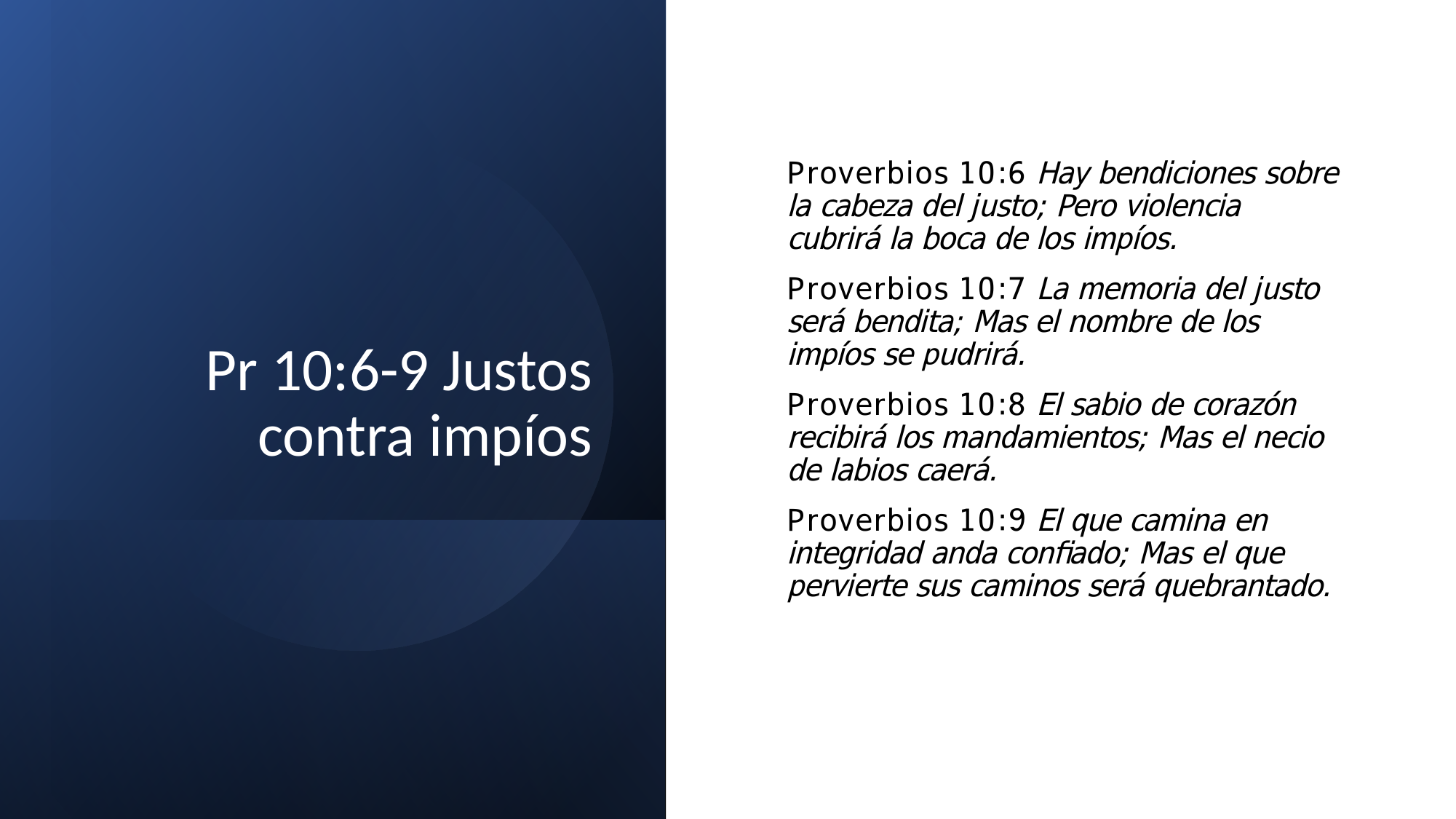

# Pr 10:6-9 Justos contra impíos

Proverbios 10:6 Hay bendiciones sobre la cabeza del justo; Pero violencia cubrirá la boca de los impíos.
Proverbios 10:7 La memoria del justo será bendita; Mas el nombre de los impíos se pudrirá.
Proverbios 10:8 El sabio de corazón recibirá los mandamientos; Mas el necio de labios caerá.
Proverbios 10:9 El que camina en integridad anda confiado; Mas el que pervierte sus caminos será quebrantado.